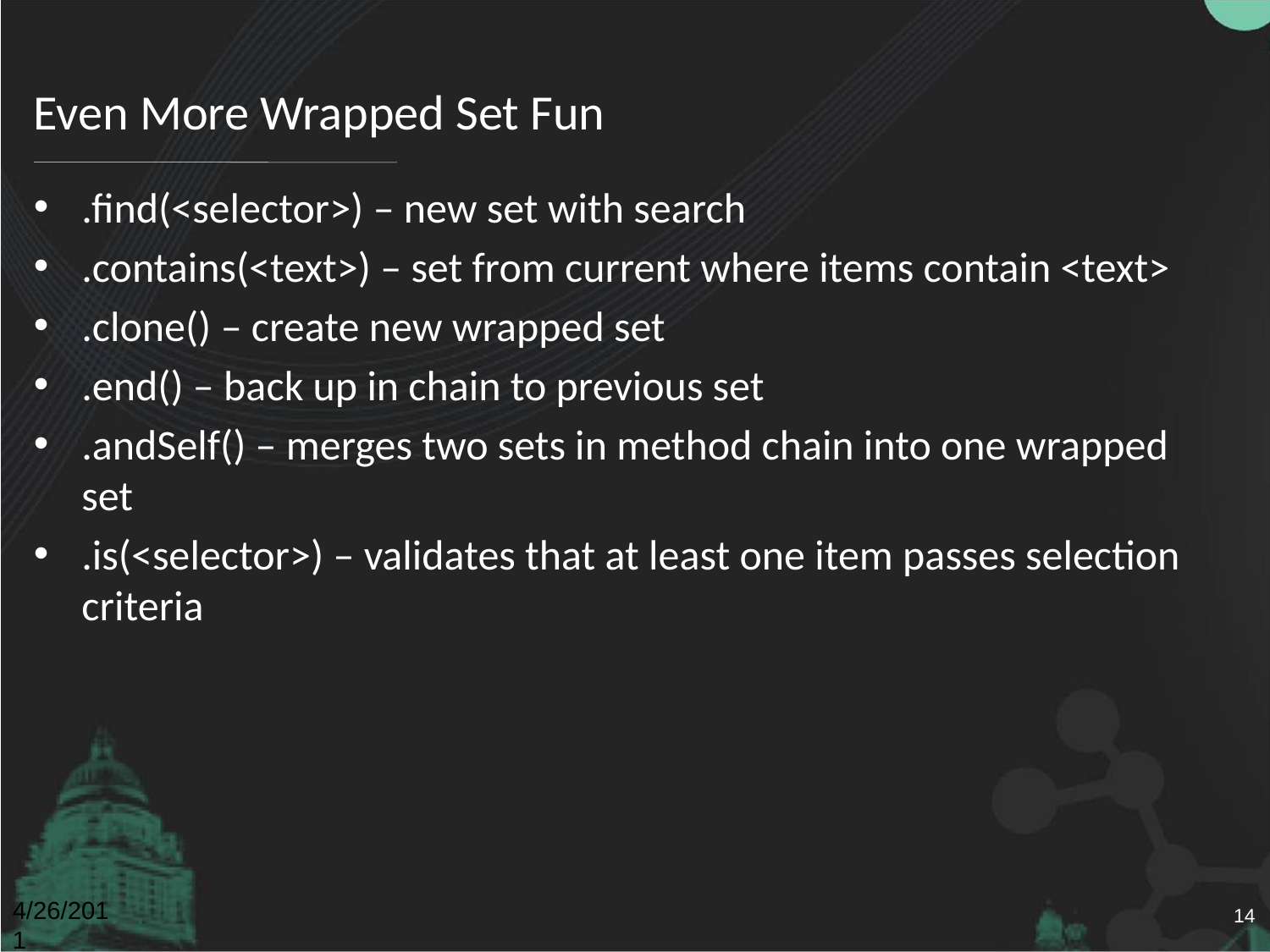

# Even More Wrapped Set Fun
.find(<selector>) – new set with search
.contains(<text>) – set from current where items contain <text>
.clone() – create new wrapped set
.end() – back up in chain to previous set
.andSelf() – merges two sets in method chain into one wrapped set
.is(<selector>) – validates that at least one item passes selection criteria
4/26/2011
14